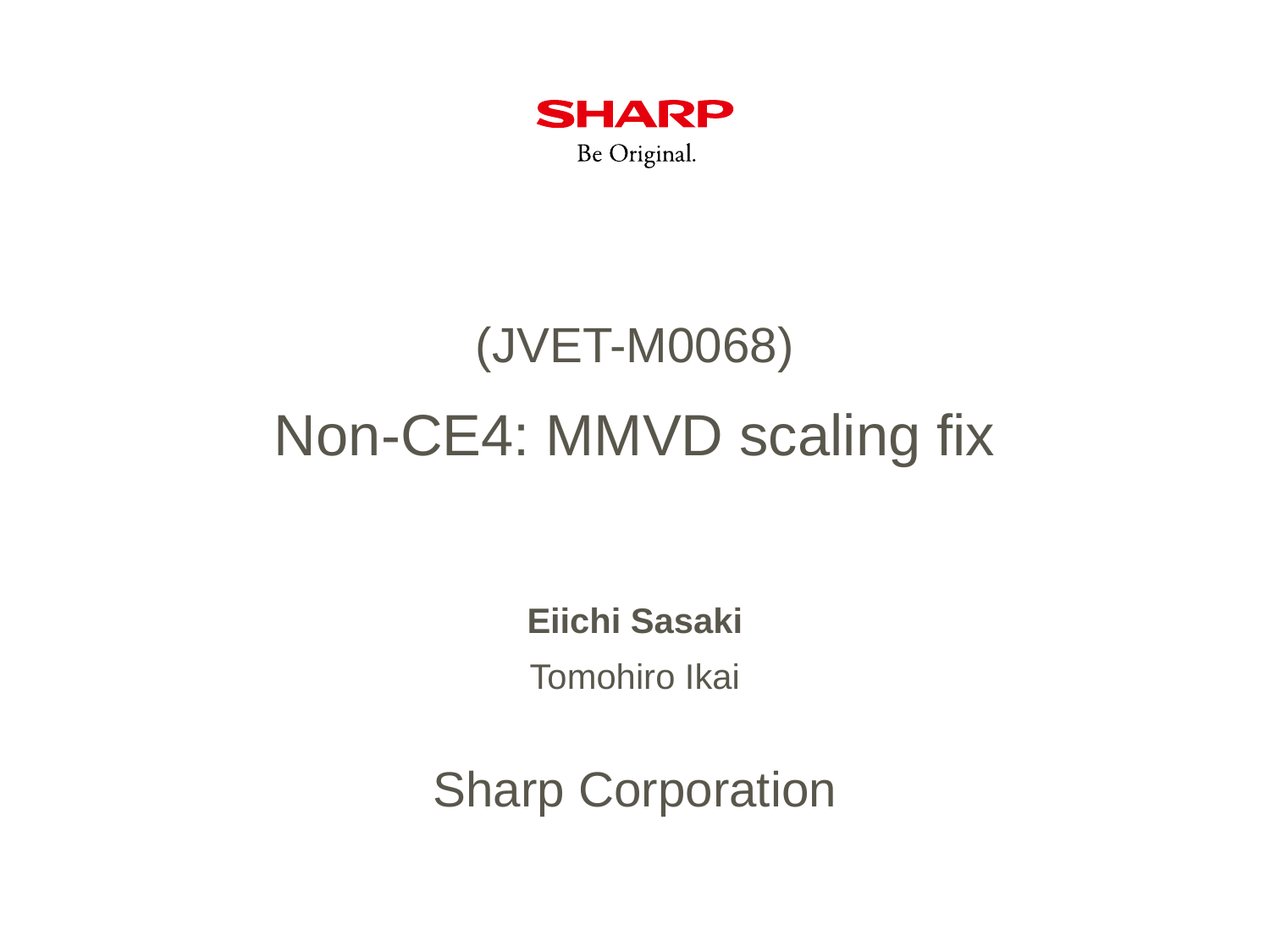

(JVET-M0068)
# Non-CE4: MMVD scaling fix
Eiichi Sasaki
Tomohiro Ikai
Sharp Corporation